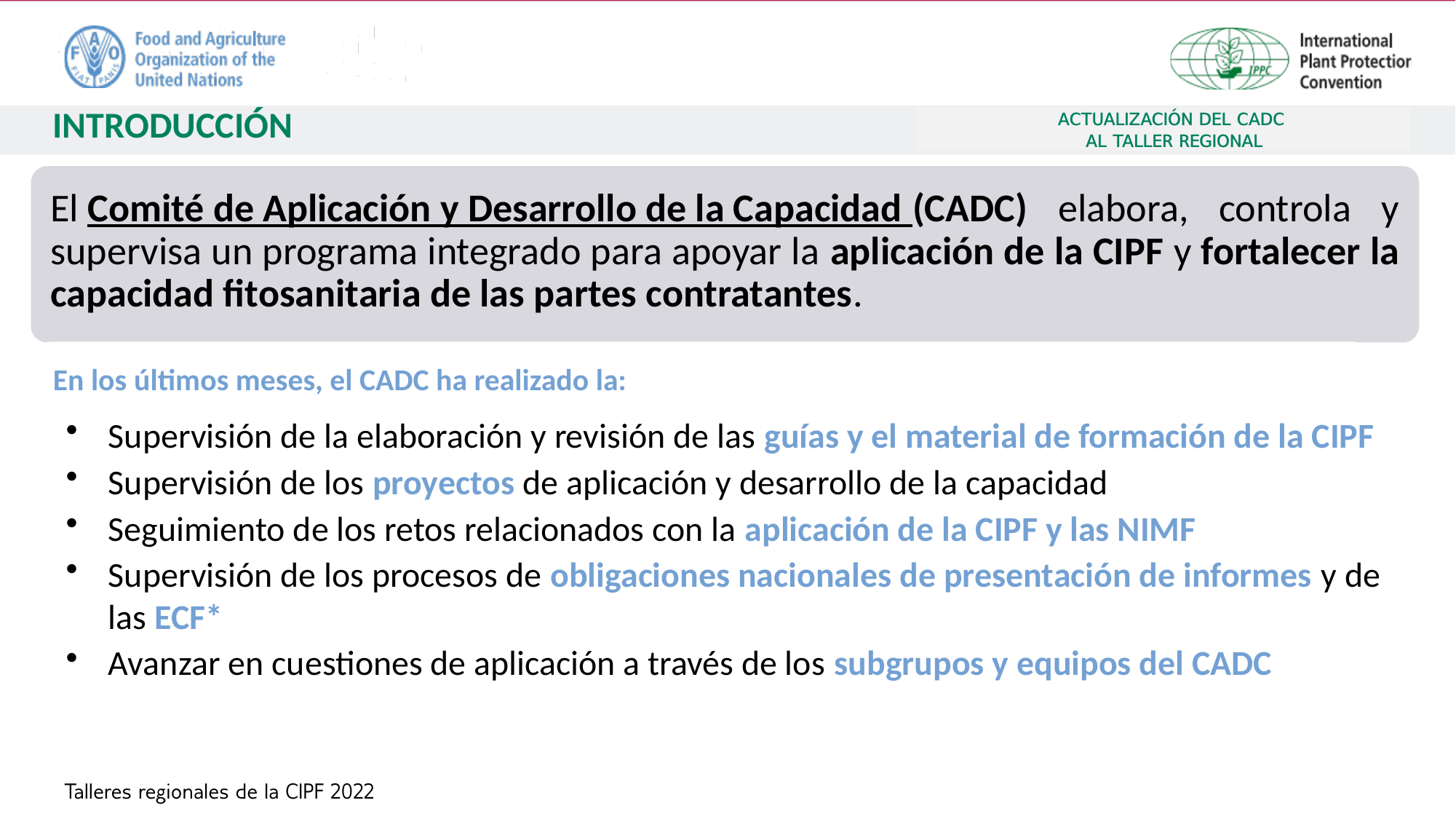

# INTRODUCCIÓN
ACTUALIZACIÓN DEL CADC
AL TALLER REGIONAL

El Comité de Aplicación y Desarrollo de la Capacidad (CADC) elabora, controla y supervisa un programa integrado para apoyar la aplicación de la CIPF y fortalecer la capacidad fitosanitaria de las partes contratantes.
En los últimos meses, el CADC ha realizado la:
Supervisión de la elaboración y revisión de las guías y el material de formación de la CIPF
Supervisión de los proyectos de aplicación y desarrollo de la capacidad
Seguimiento de los retos relacionados con la aplicación de la CIPF y las NIMF
Supervisión de los procesos de obligaciones nacionales de presentación de informes y de las ECF*
Avanzar en cuestiones de aplicación a través de los subgrupos y equipos del CADC
Talleres regionales de la CIPF 2022